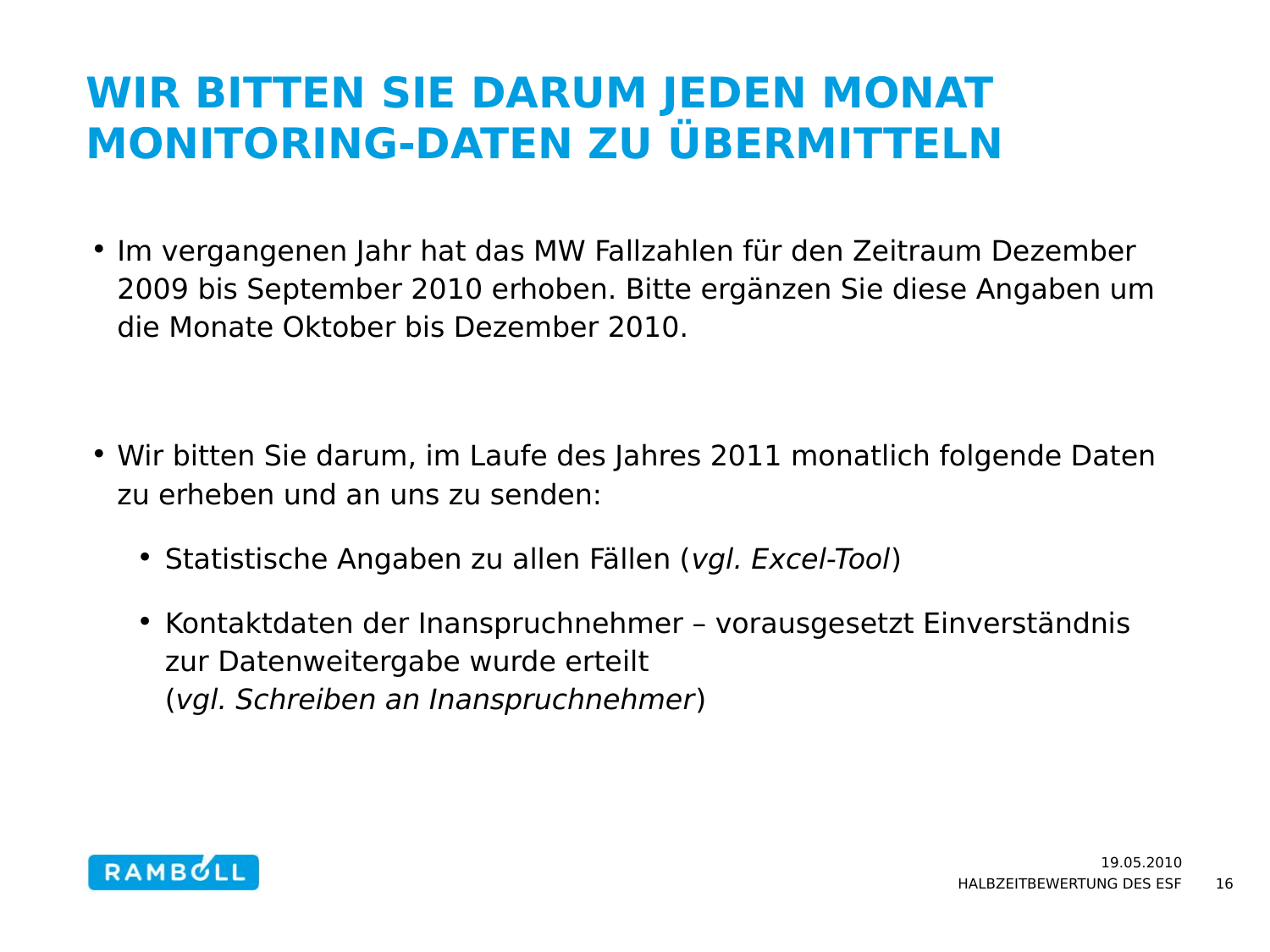

# Wir bitten Sie darum jeden Monat Monitoring-Daten zu übermitteln
Im vergangenen Jahr hat das MW Fallzahlen für den Zeitraum Dezember 2009 bis September 2010 erhoben. Bitte ergänzen Sie diese Angaben um die Monate Oktober bis Dezember 2010.

Wir bitten Sie darum, im Laufe des Jahres 2011 monatlich folgende Daten zu erheben und an uns zu senden:
Statistische Angaben zu allen Fällen (vgl. Excel-Tool)
Kontaktdaten der Inanspruchnehmer – vorausgesetzt Einverständnis zur Datenweitergabe wurde erteilt
(vgl. Schreiben an Inanspruchnehmer)

16